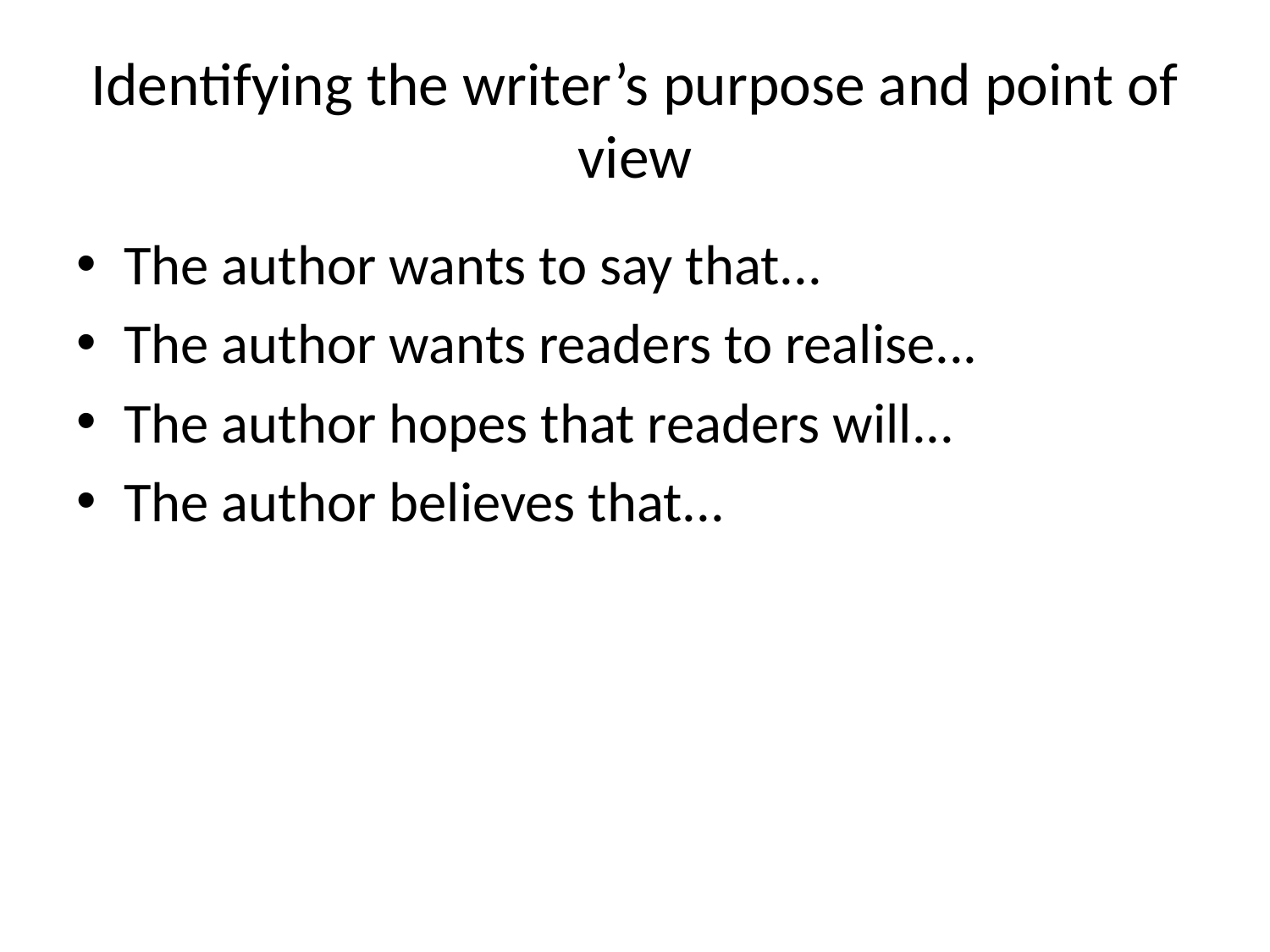

# Identifying the writer’s purpose and point of view
The author wants to say that...
The author wants readers to realise...
The author hopes that readers will...
The author believes that...